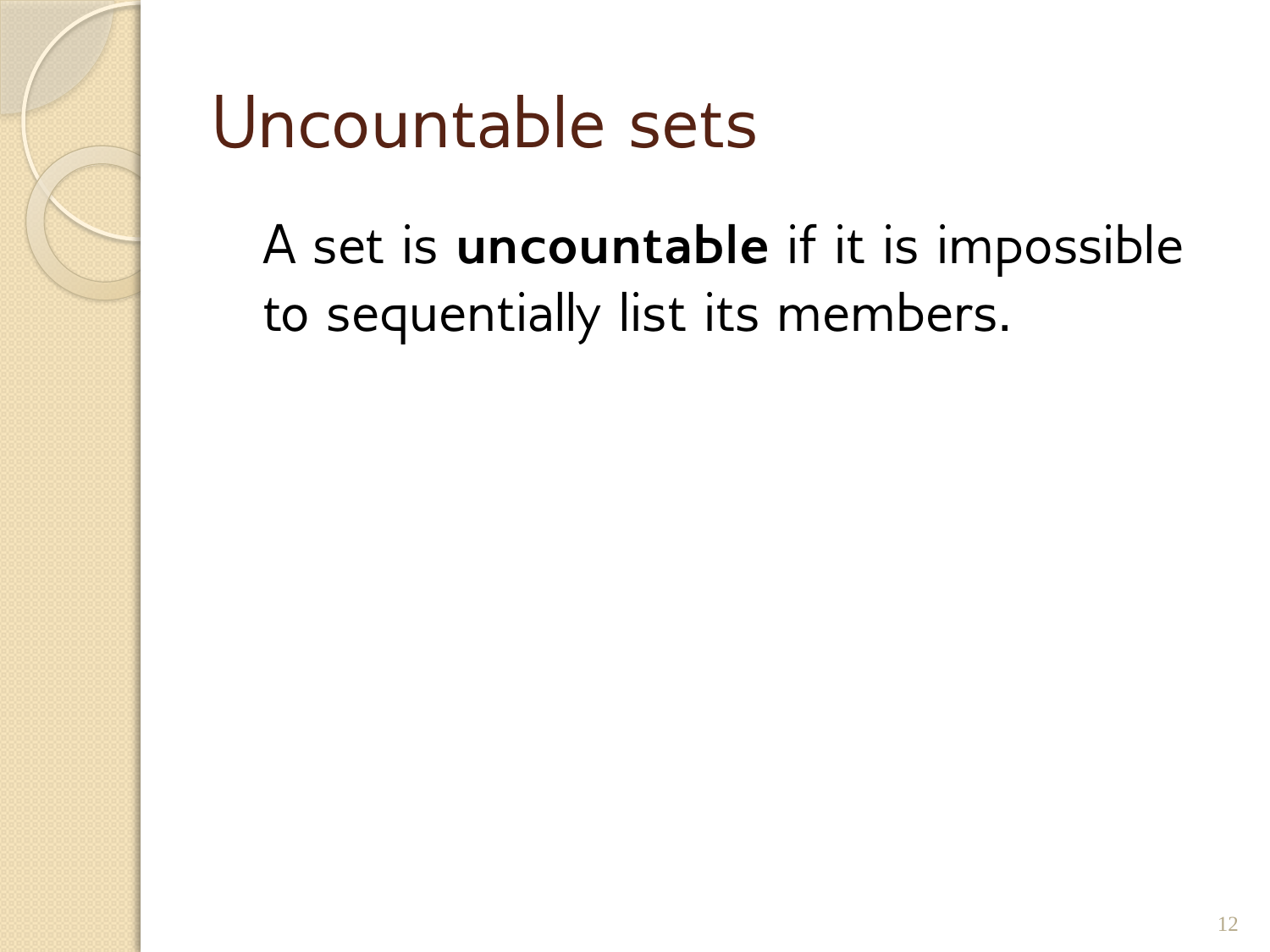

# Uncountable sets
	A set is uncountable if it is impossible to sequentially list its members.
12